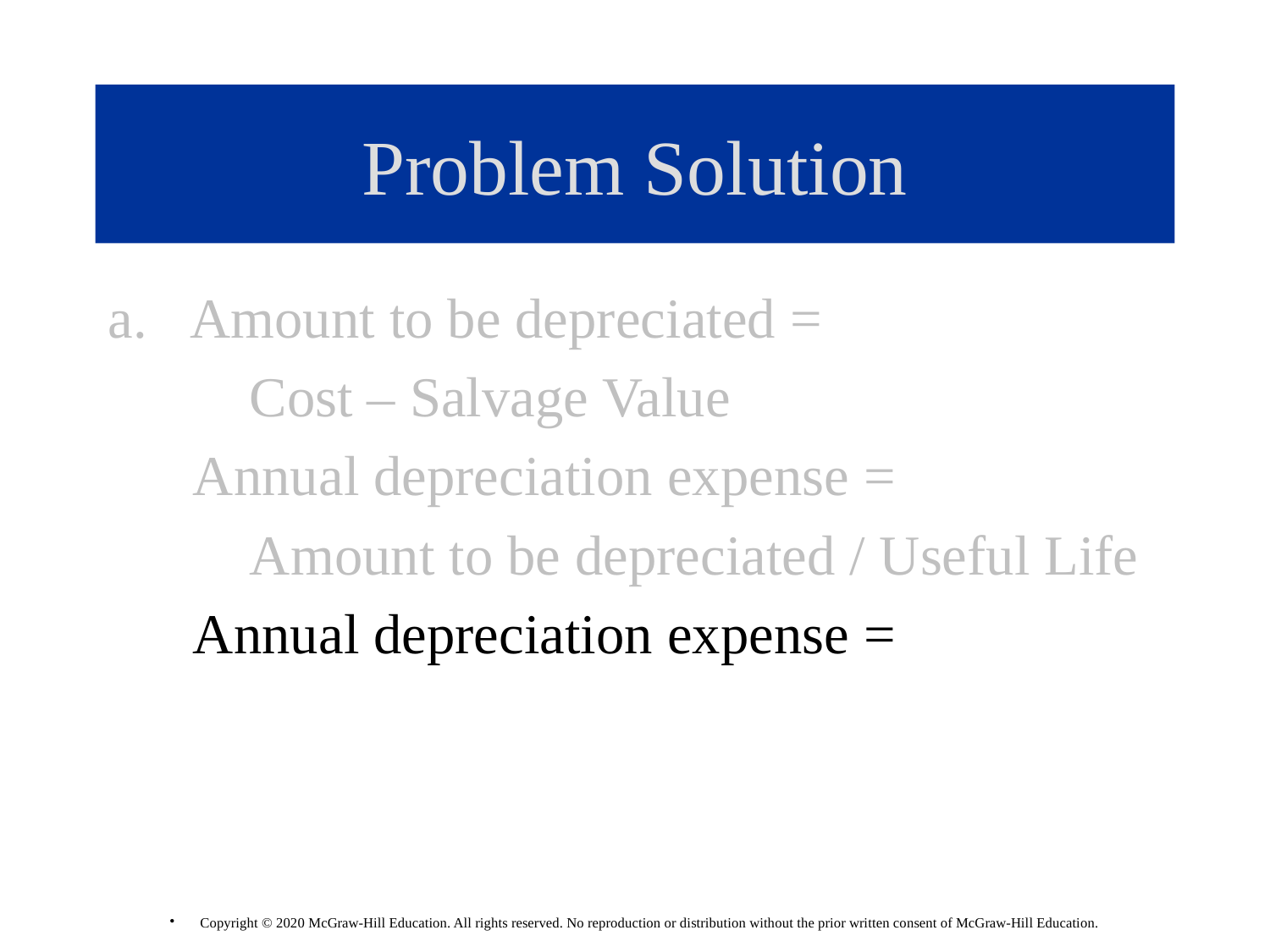

# Problem Solution
a.   Amount to be depreciated =
          Cost – Salvage Value
      Annual depreciation expense =
          Amount to be depreciated / Useful Life
      Annual depreciation expense =